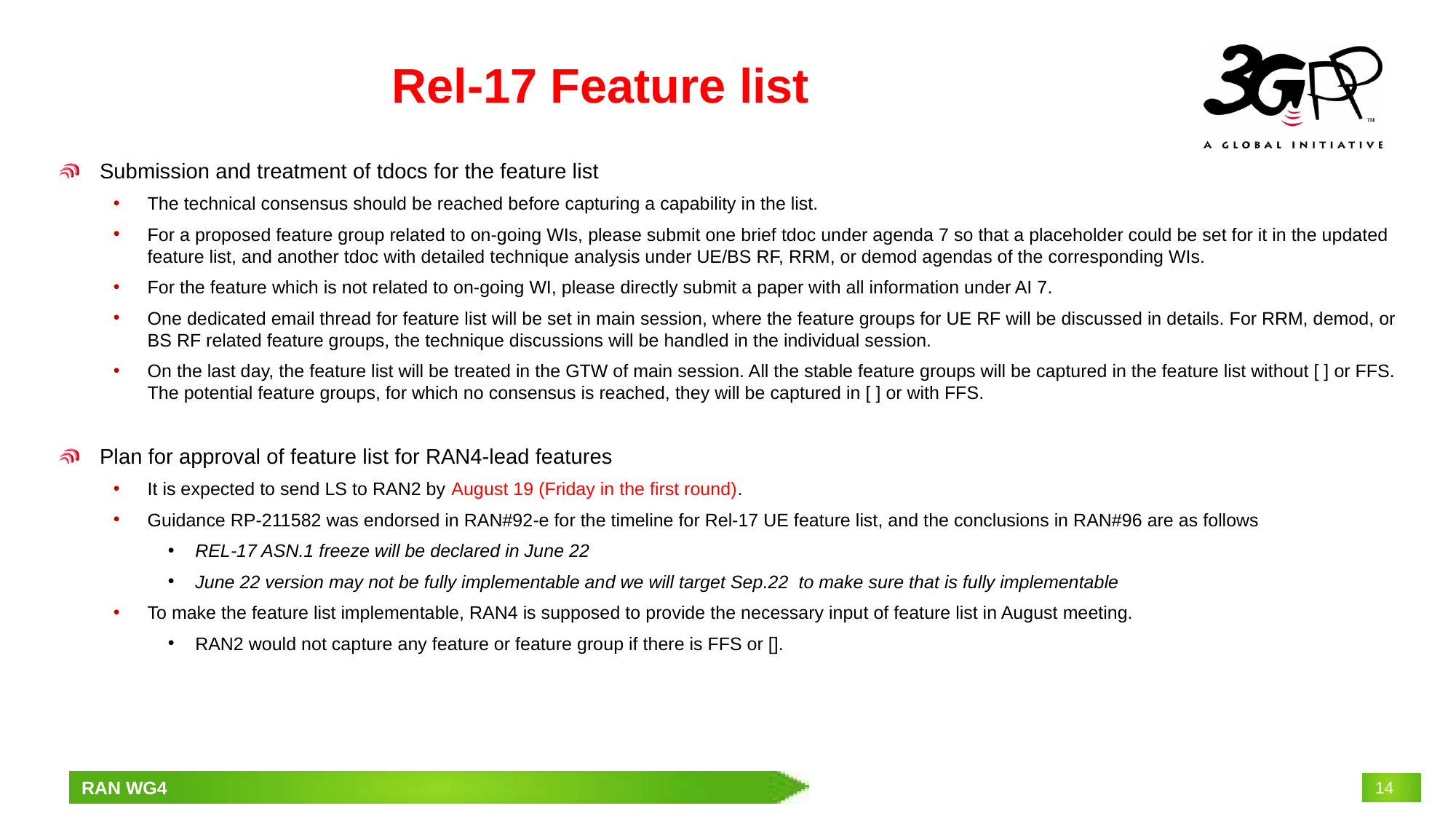

# Rel-17 Feature list
Submission and treatment of tdocs for the feature list
The technical consensus should be reached before capturing a capability in the list.
For a proposed feature group related to on-going WIs, please submit one brief tdoc under agenda 7 so that a placeholder could be set for it in the updated feature list, and another tdoc with detailed technique analysis under UE/BS RF, RRM, or demod agendas of the corresponding WIs.
For the feature which is not related to on-going WI, please directly submit a paper with all information under AI 7.
One dedicated email thread for feature list will be set in main session, where the feature groups for UE RF will be discussed in details. For RRM, demod, or BS RF related feature groups, the technique discussions will be handled in the individual session.
On the last day, the feature list will be treated in the GTW of main session. All the stable feature groups will be captured in the feature list without [ ] or FFS. The potential feature groups, for which no consensus is reached, they will be captured in [ ] or with FFS.

Plan for approval of feature list for RAN4-lead features
It is expected to send LS to RAN2 by August 19 (Friday in the first round).
Guidance RP-211582 was endorsed in RAN#92-e for the timeline for Rel-17 UE feature list, and the conclusions in RAN#96 are as follows
REL-17 ASN.1 freeze will be declared in June 22
June 22 version may not be fully implementable and we will target Sep.22  to make sure that is fully implementable
To make the feature list implementable, RAN4 is supposed to provide the necessary input of feature list in August meeting.
RAN2 would not capture any feature or feature group if there is FFS or [].